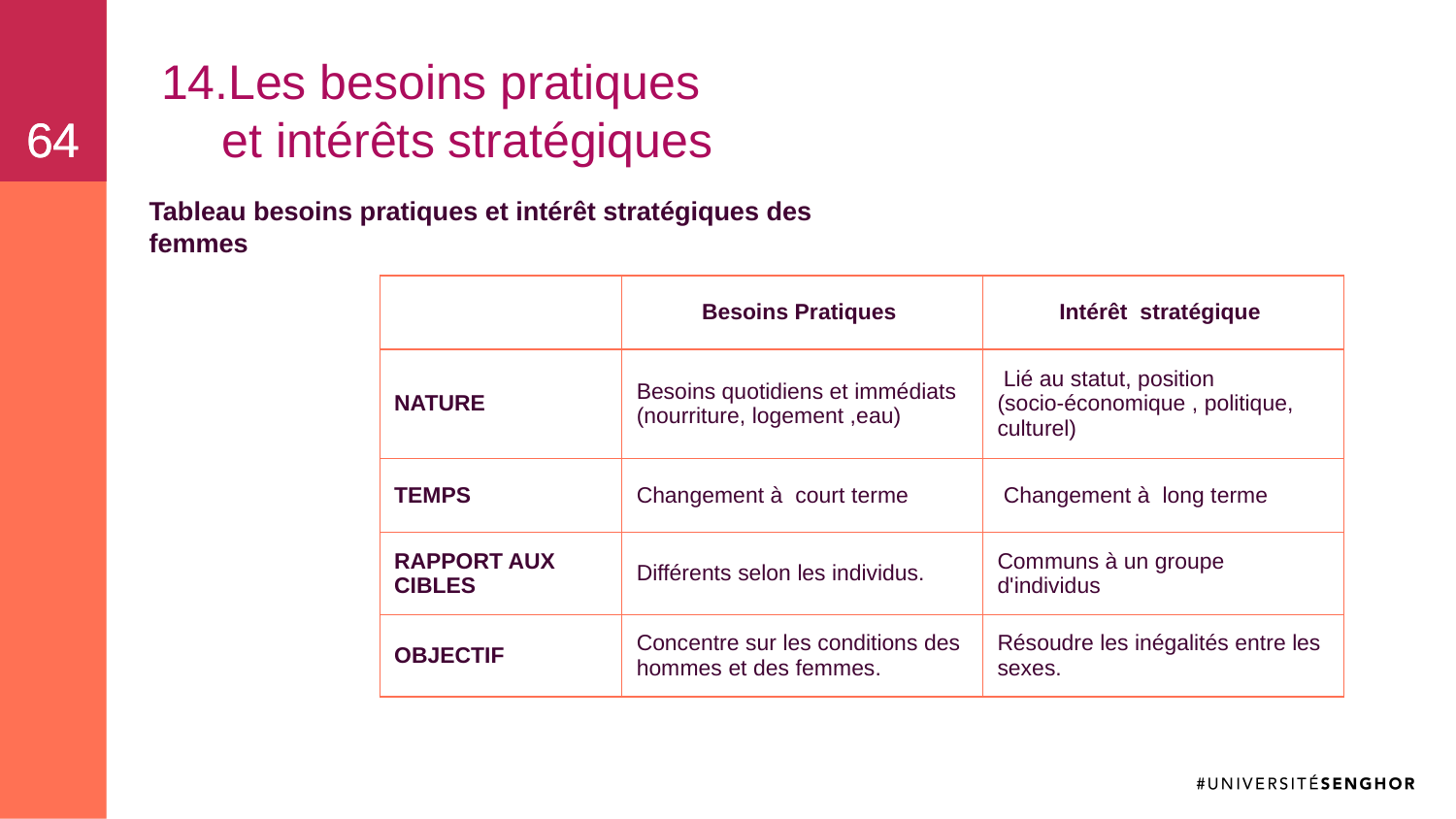

64
64
# Les besoins pratiques et intérêts stratégiques
Tableau besoins pratiques et intérêt stratégiques des femmes

|  | Besoins Pratiques | Intérêt stratégique |
| --- | --- | --- |
| NATURE | Besoins quotidiens et immédiats (nourriture, logement ,eau) | Lié au statut, position (socio-économique , politique, culturel) |
| TEMPS | Changement à court terme | Changement à long terme |
| RAPPORT AUX CIBLES | Différents selon les individus. | Communs à un groupe d'individus |
| OBJECTIF | Concentre sur les conditions des hommes et des femmes. | Résoudre les inégalités entre les sexes. |